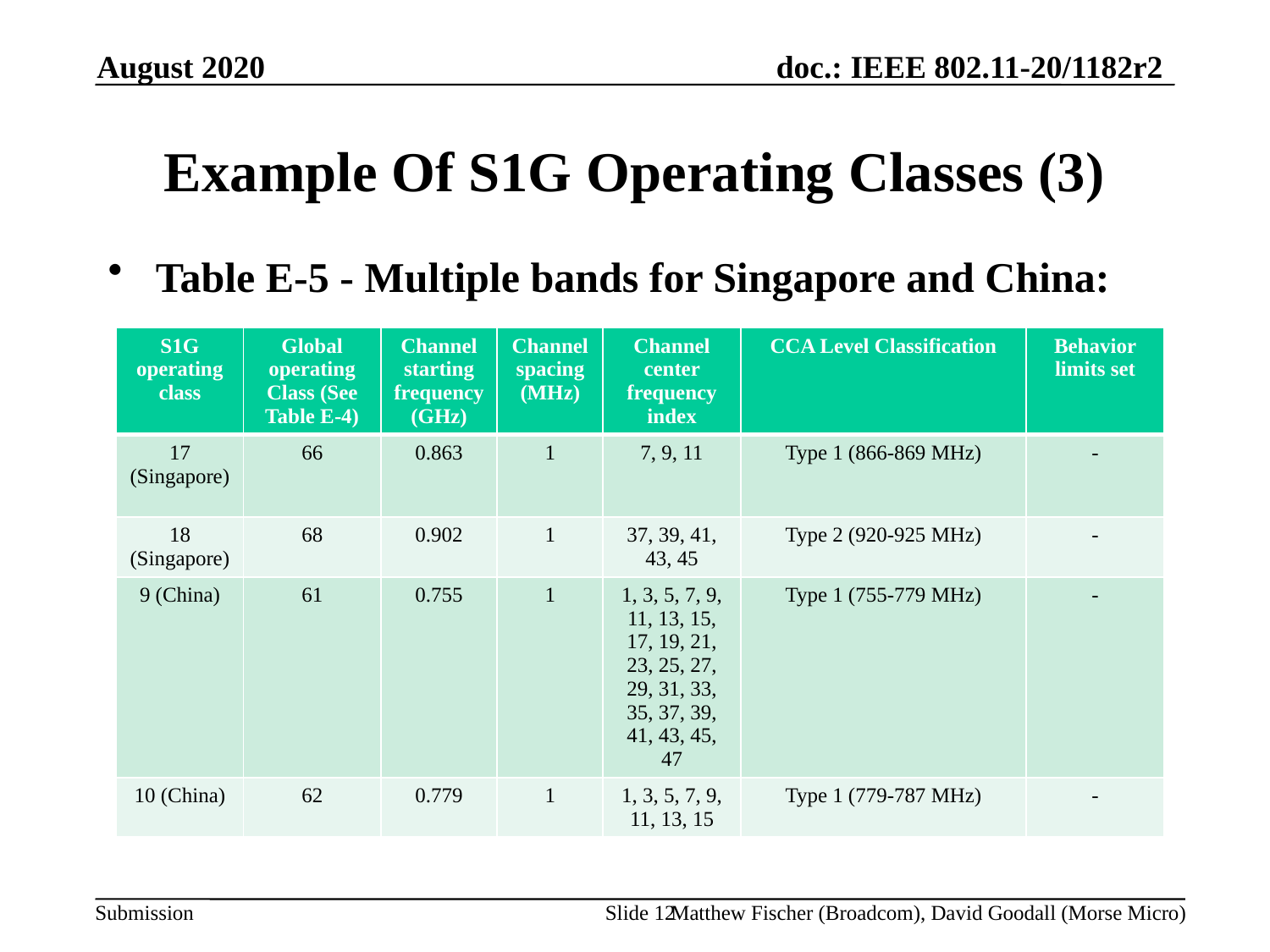

August 2020
# Example Of S1G Operating Classes (3)
Table E-5 - Multiple bands for Singapore and China:
| S1G operating class | Global operating Class (See Table E-4) | Channel starting frequency (GHz) | Channel spacing (MHz) | Channel center frequency index | CCA Level Classification | Behavior limits set |
| --- | --- | --- | --- | --- | --- | --- |
| 17 (Singapore) | 66 | 0.863 | 1 | 7, 9, 11 | Type 1 (866-869 MHz) | - |
| 18 (Singapore) | 68 | 0.902 | 1 | 37, 39, 41, 43, 45 | Type 2 (920-925 MHz) | - |
| 9 (China) | 61 | 0.755 | 1 | 1, 3, 5, 7, 9, 11, 13, 15, 17, 19, 21, 23, 25, 27, 29, 31, 33, 35, 37, 39, 41, 43, 45, 47 | Type 1 (755-779 MHz) | - |
| 10 (China) | 62 | 0.779 | 1 | 1, 3, 5, 7, 9, 11, 13, 15 | Type 1 (779-787 MHz) | - |
Slide 12
Matthew Fischer (Broadcom), David Goodall (Morse Micro)